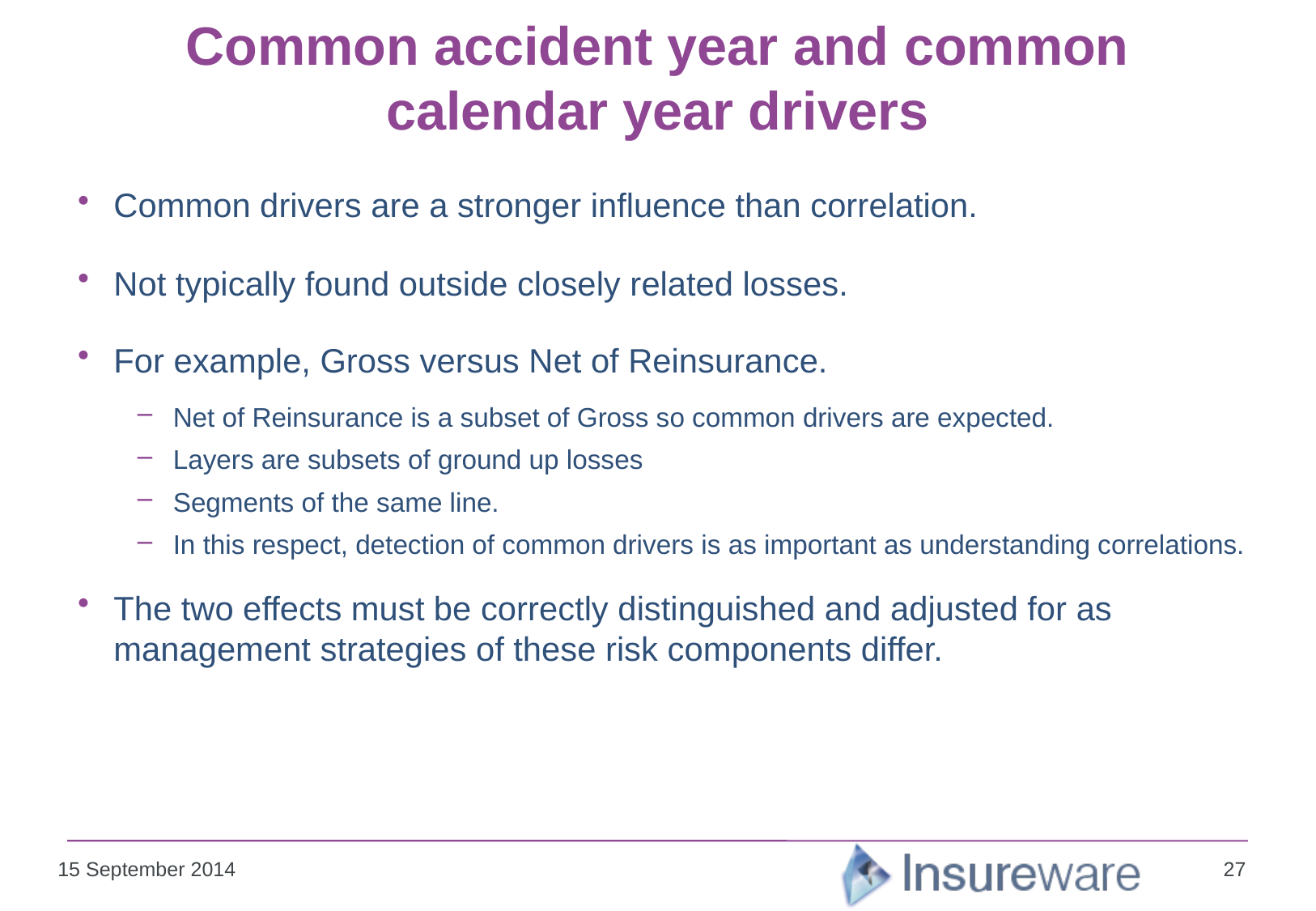

# Common accident year and common calendar year drivers
Common drivers are a stronger influence than correlation.
Not typically found outside closely related losses.
For example, Gross versus Net of Reinsurance.
Net of Reinsurance is a subset of Gross so common drivers are expected.
Layers are subsets of ground up losses
Segments of the same line.
In this respect, detection of common drivers is as important as understanding correlations.
The two effects must be correctly distinguished and adjusted for as management strategies of these risk components differ.
27